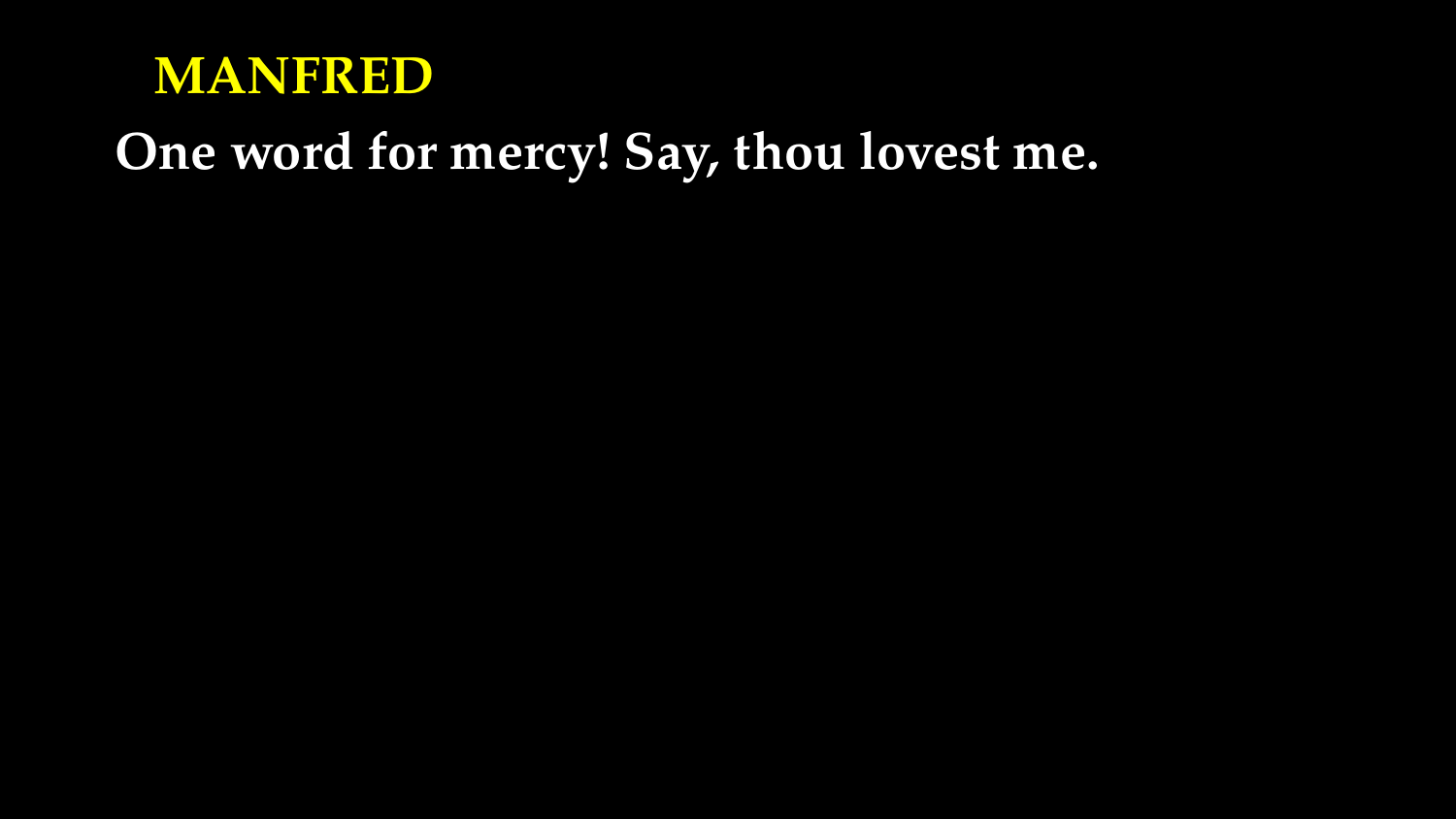

# Manfred One word for mercy! Say, thou lovest me.